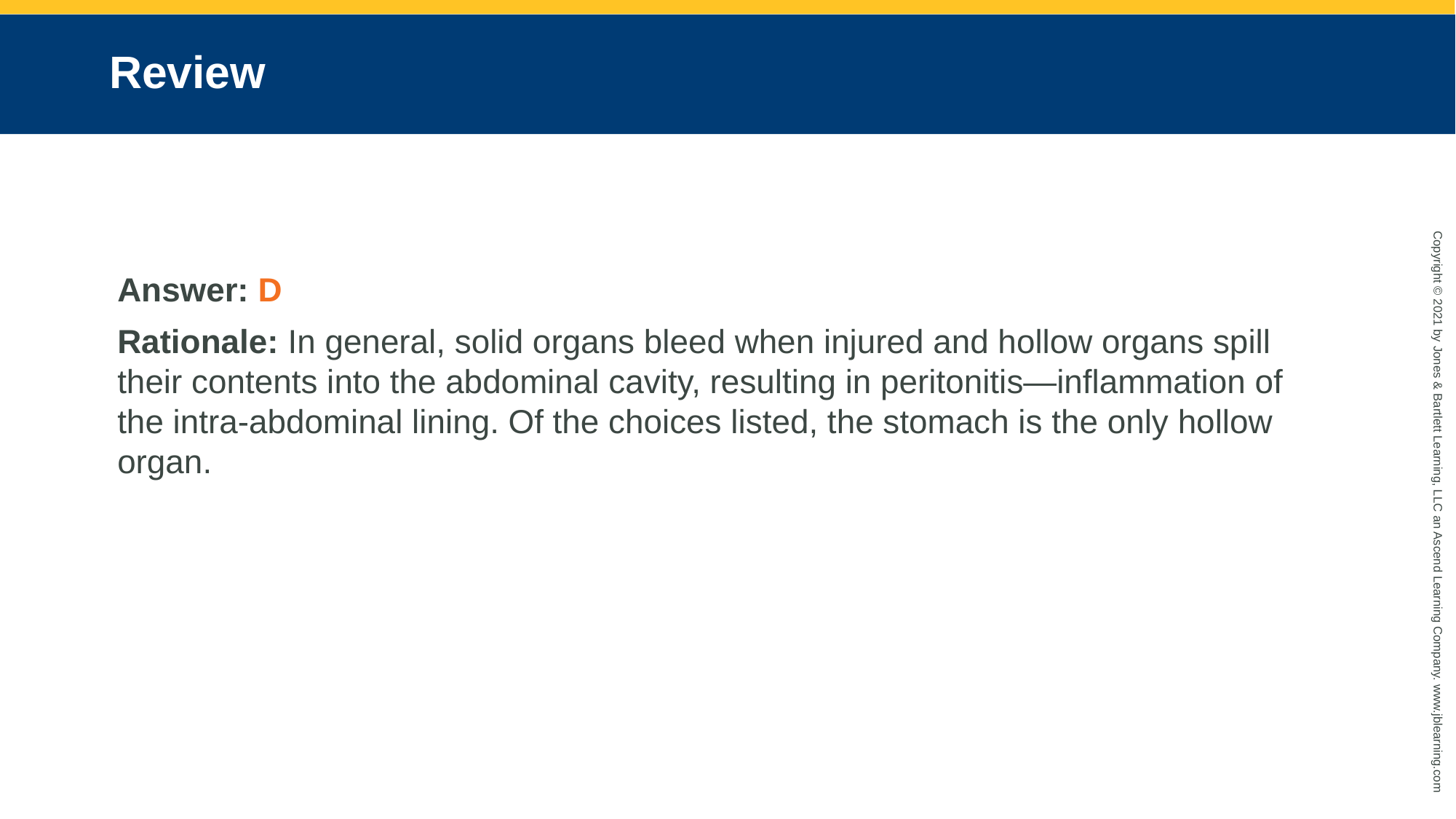

# Review
Answer: D
Rationale: In general, solid organs bleed when injured and hollow organs spill their contents into the abdominal cavity, resulting in peritonitis—inflammation of the intra-abdominal lining. Of the choices listed, the stomach is the only hollow organ.